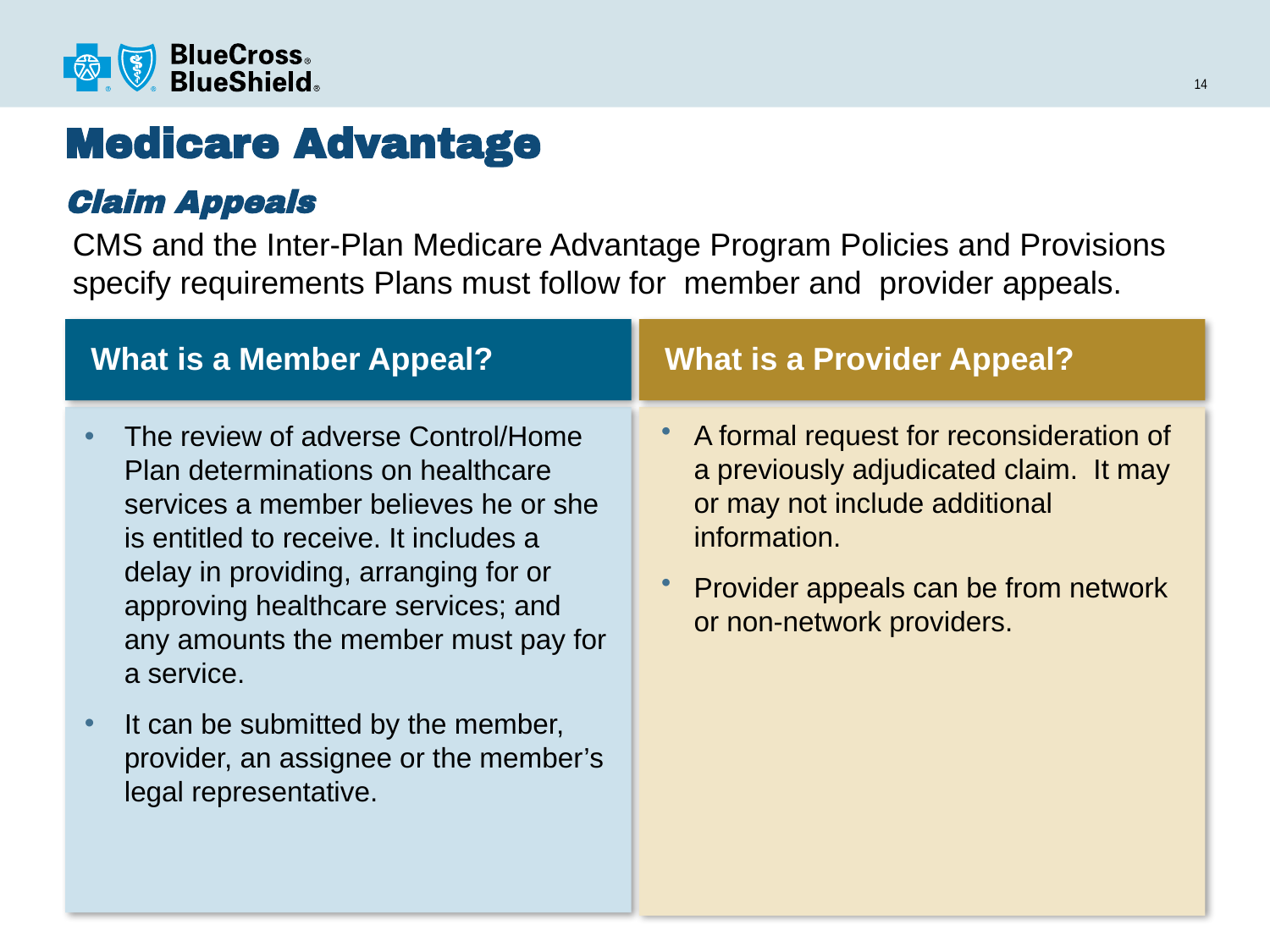

# Medicare Advantage Claim Appeals
CMS and the Inter-Plan Medicare Advantage Program Policies and Provisions specify requirements Plans must follow for  member and  provider appeals.

What is a Member Appeal?
What is a Provider Appeal?

A formal request for reconsideration of a previously adjudicated claim.  It may or may not include additional information.
Provider appeals can be from network or non-network providers.
The review of adverse Control/Home Plan determinations on healthcare services a member believes he or she is entitled to receive. It includes a delay in providing, arranging for or approving healthcare services; and any amounts the member must pay for a service.
It can be submitted by the member, provider, an assignee or the member’s legal representative.